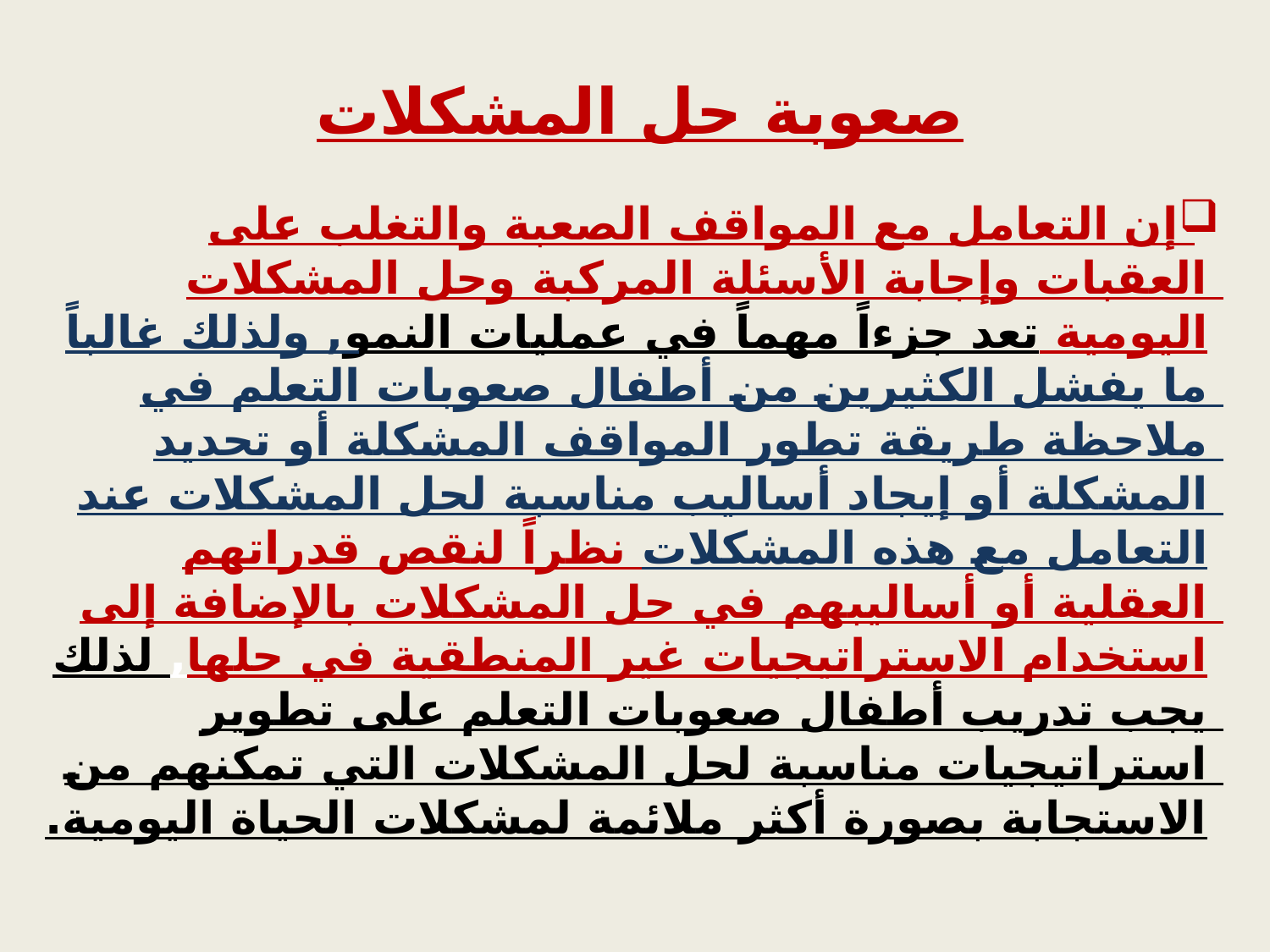

# صعوبة حل المشكلات
إن التعامل مع المواقف الصعبة والتغلب على العقبات وإجابة الأسئلة المركبة وحل المشكلات اليومية تعد جزءاً مهماً في عمليات النمو, ولذلك غالباً ما يفشل الكثيرين من أطفال صعوبات التعلم في ملاحظة طريقة تطور المواقف المشكلة أو تحديد المشكلة أو إيجاد أساليب مناسبة لحل المشكلات عند التعامل مع هذه المشكلات نظراً لنقص قدراتهم العقلية أو أساليبهم في حل المشكلات بالإضافة إلى استخدام الاستراتيجيات غير المنطقية في حلها, لذلك يجب تدريب أطفال صعوبات التعلم على تطوير استراتيجيات مناسبة لحل المشكلات التي تمكنهم من الاستجابة بصورة أكثر ملائمة لمشكلات الحياة اليومية.